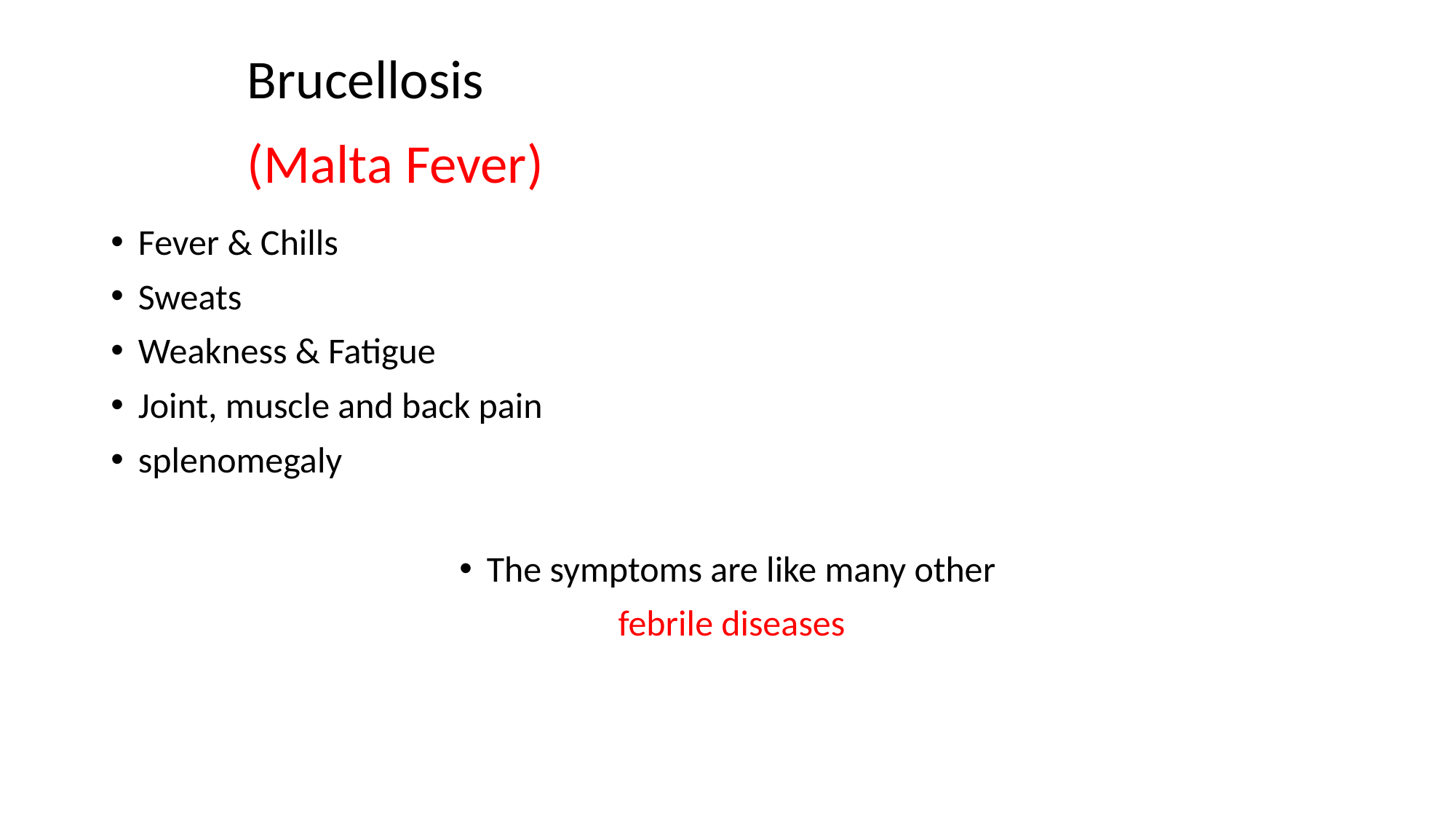

# Brucellosis (Malta Fever)
Fever & Chills
Sweats
Weakness & Fatigue
Joint, muscle and back pain
splenomegaly

The symptoms are like many other
 febrile diseases